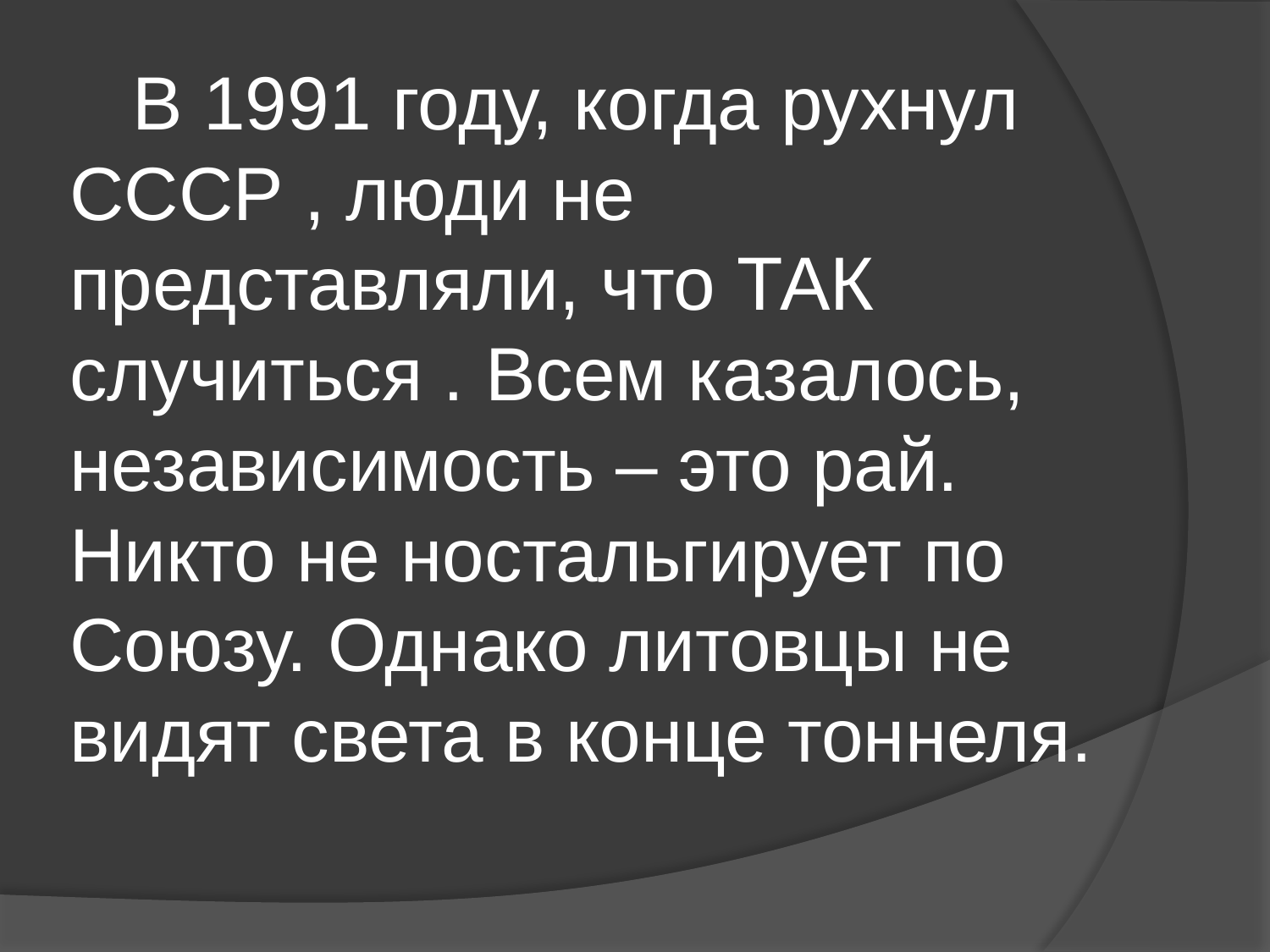

# В 1991 году, когда рухнул СССР , люди не представляли, что ТАК случиться . Всем казалось, независимость – это рай. Никто не ностальгирует по Союзу. Однако литовцы не видят света в конце тоннеля.